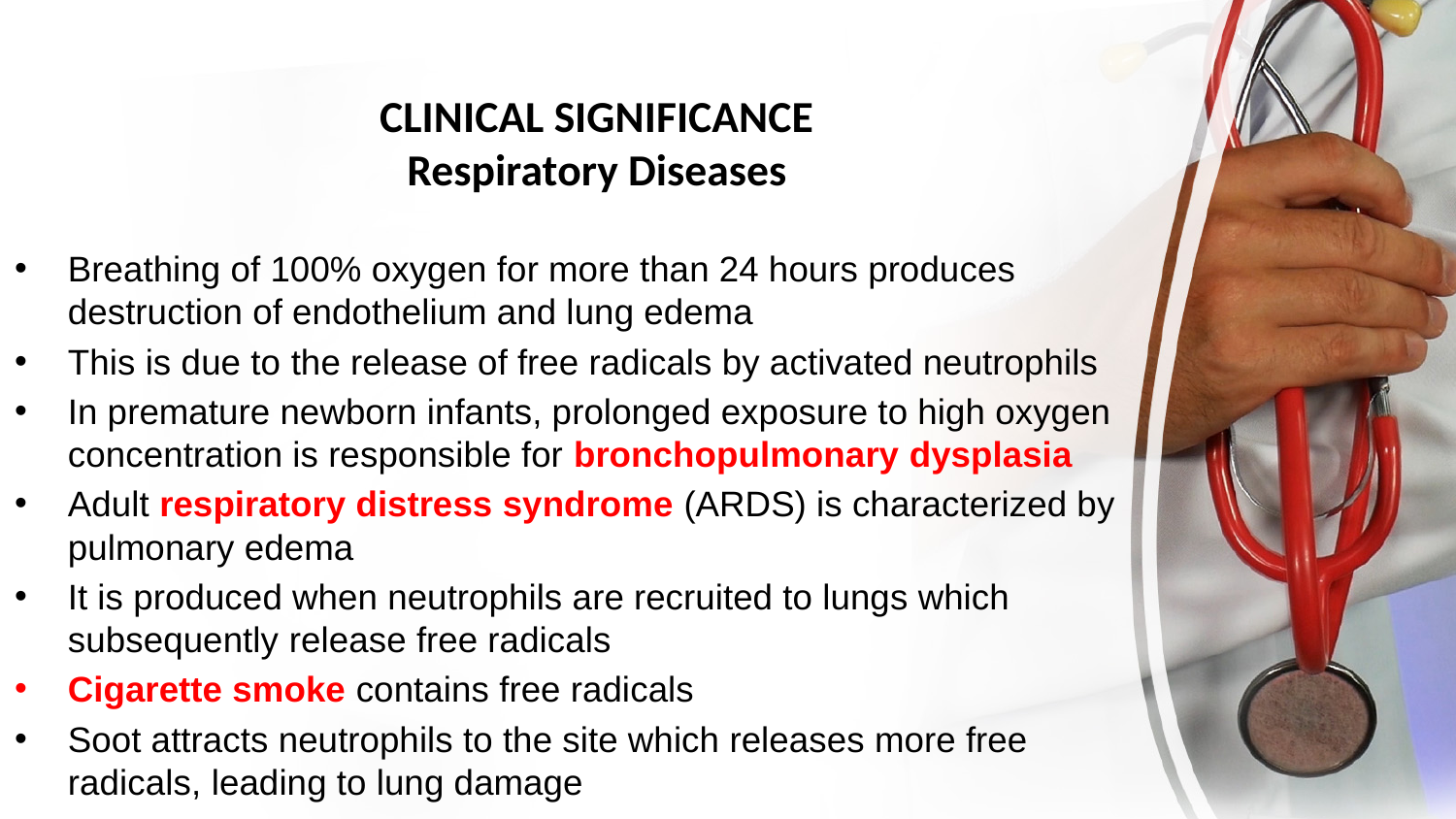

# CLINICAL SIGNIFICANCE Respiratory Diseases
Breathing of 100% oxygen for more than 24 hours produces destruction of endothelium and lung edema
This is due to the release of free radicals by activated neutrophils
In premature newborn infants, prolonged exposure to high oxygen concentration is responsible for bronchopulmonary dysplasia
Adult respiratory distress syndrome (ARDS) is characterized by pulmonary edema
It is produced when neutrophils are recruited to lungs which subsequently release free radicals
Cigarette smoke contains free radicals
Soot attracts neutrophils to the site which releases more free radicals, leading to lung damage